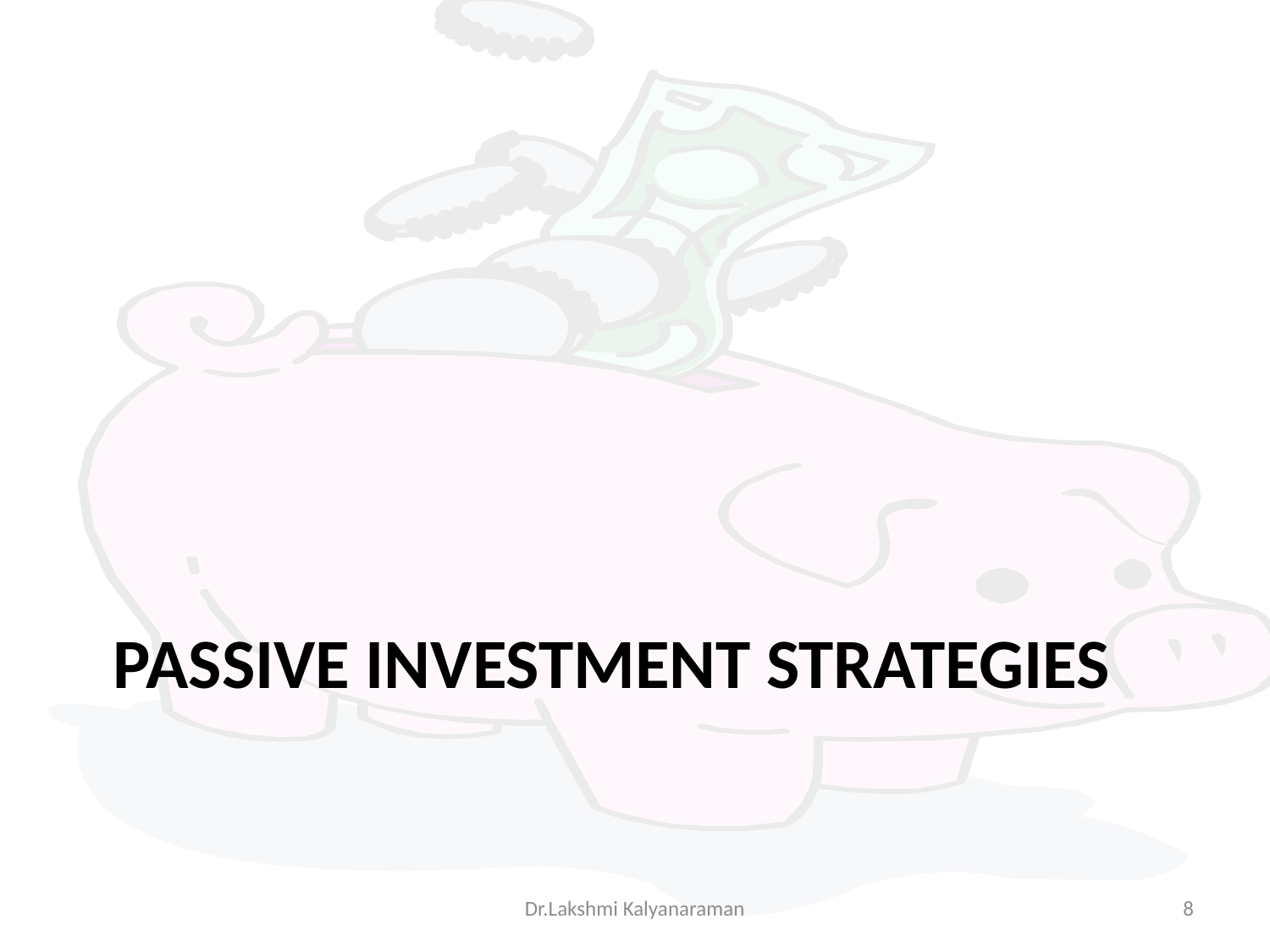

# Passive investment strategies
Dr.Lakshmi Kalyanaraman
8